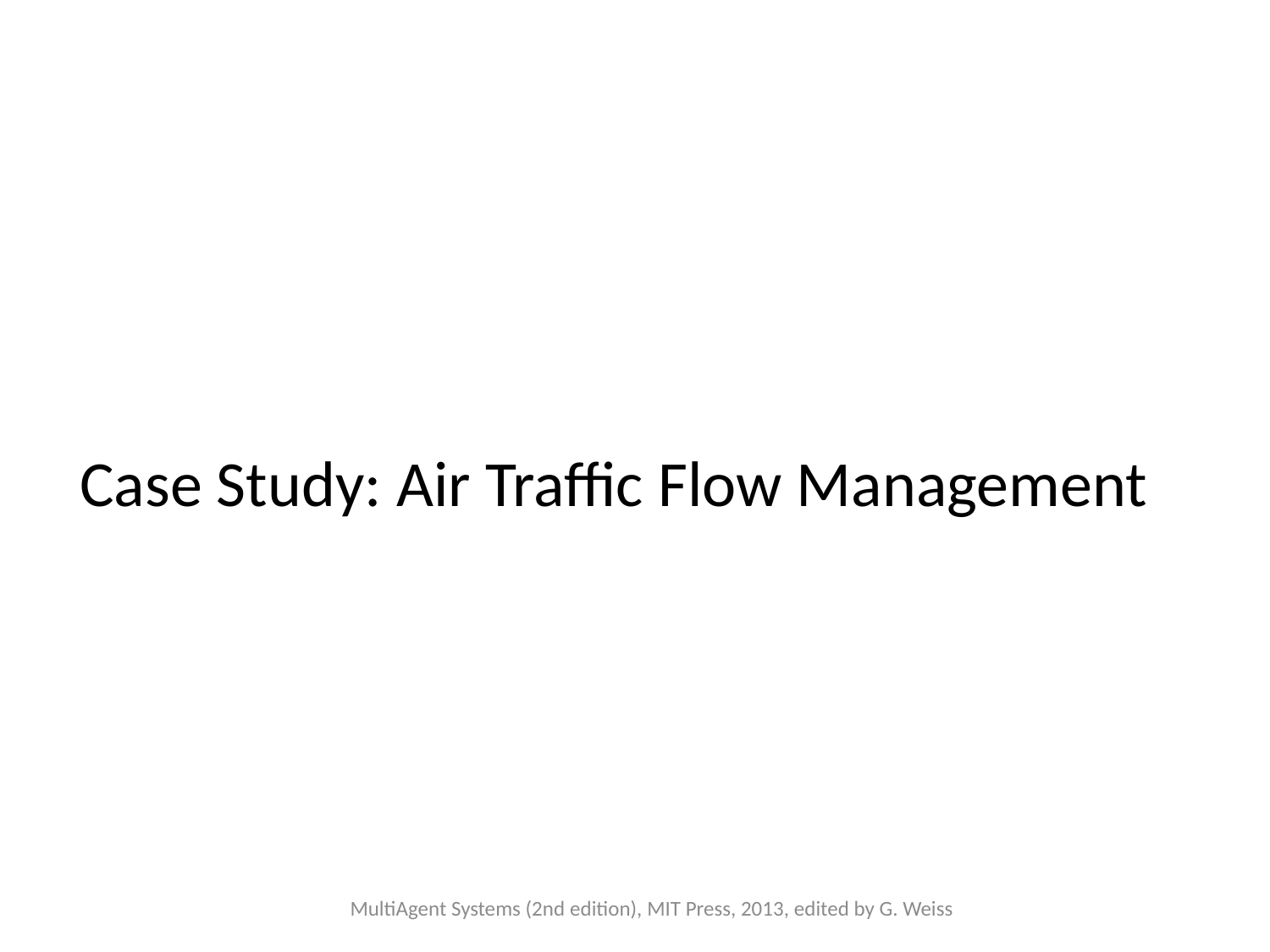

# Case Study: Air Traffic Flow Management
MultiAgent Systems (2nd edition), MIT Press, 2013, edited by G. Weiss